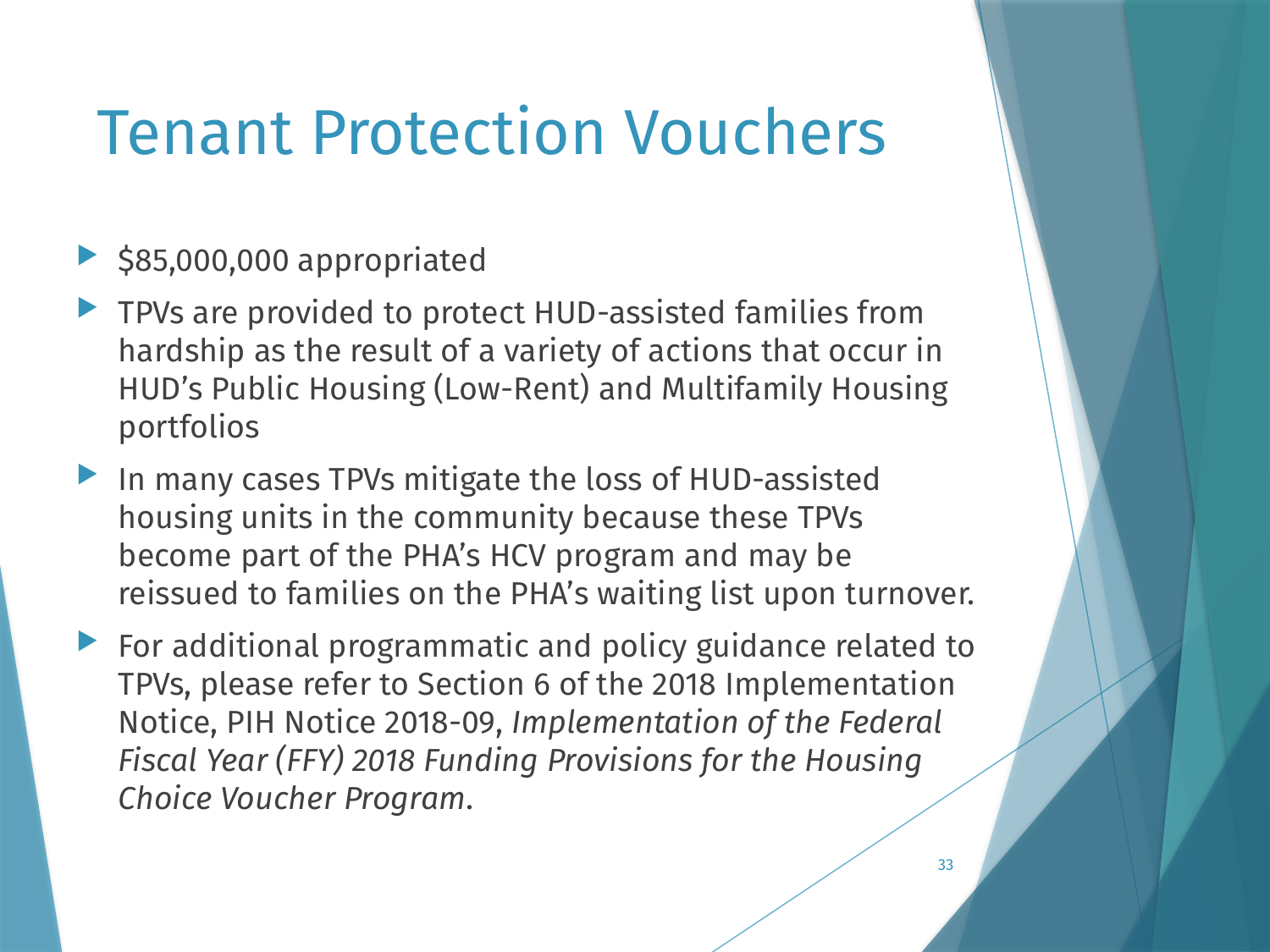

# Tenant Protection Vouchers
$85,000,000 appropriated
TPVs are provided to protect HUD-assisted families from hardship as the result of a variety of actions that occur in HUD’s Public Housing (Low-Rent) and Multifamily Housing portfolios
In many cases TPVs mitigate the loss of HUD-assisted housing units in the community because these TPVs become part of the PHA’s HCV program and may be reissued to families on the PHA’s waiting list upon turnover.
For additional programmatic and policy guidance related to TPVs, please refer to Section 6 of the 2018 Implementation Notice, PIH Notice 2018-09, Implementation of the Federal Fiscal Year (FFY) 2018 Funding Provisions for the Housing Choice Voucher Program.

33